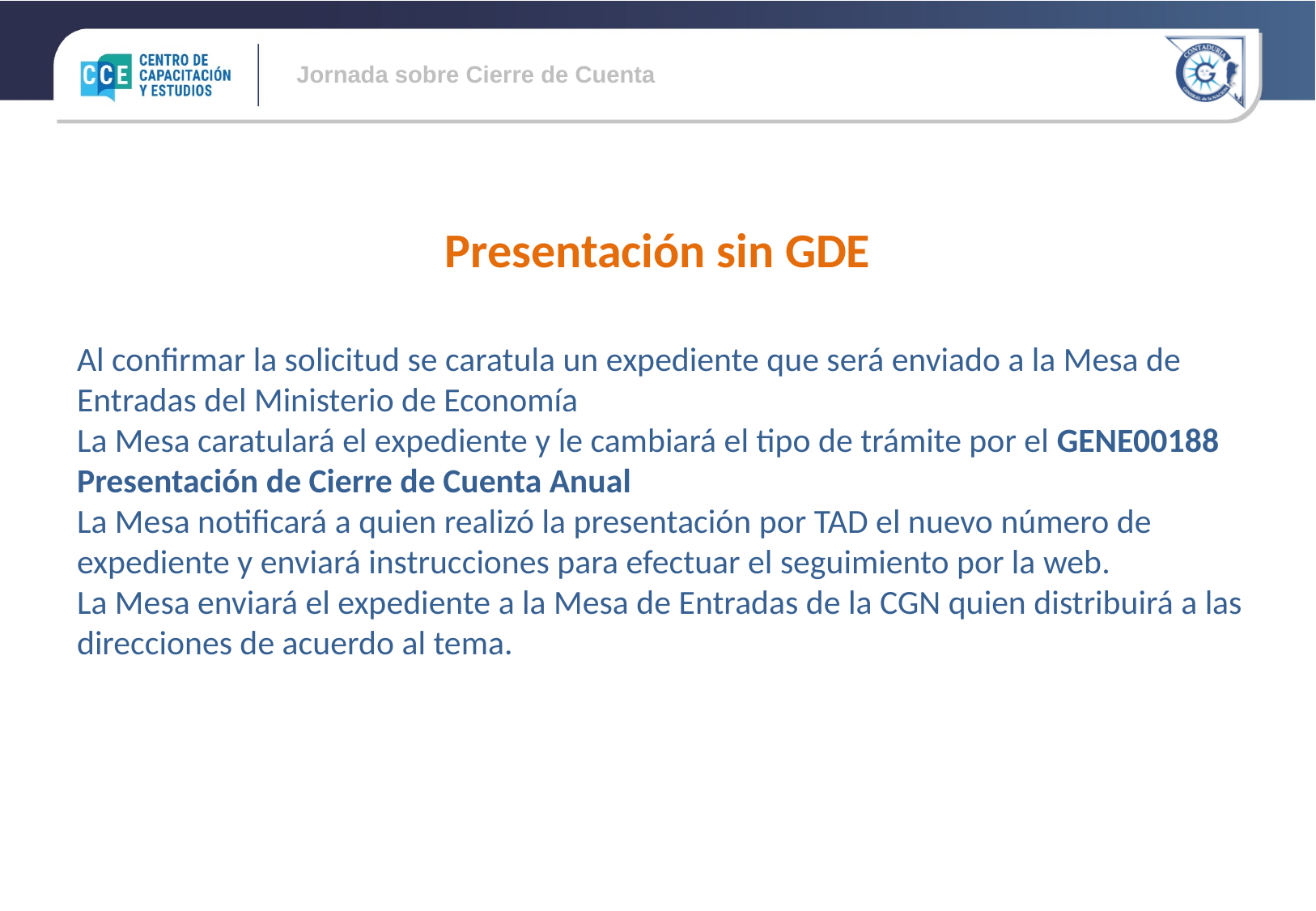

Presentación sin GDE
Al confirmar la solicitud se caratula un expediente que será enviado a la Mesa de Entradas del Ministerio de Economía
La Mesa caratulará el expediente y le cambiará el tipo de trámite por el GENE00188 Presentación de Cierre de Cuenta Anual
La Mesa notificará a quien realizó la presentación por TAD el nuevo número de expediente y enviará instrucciones para efectuar el seguimiento por la web.
La Mesa enviará el expediente a la Mesa de Entradas de la CGN quien distribuirá a las direcciones de acuerdo al tema.